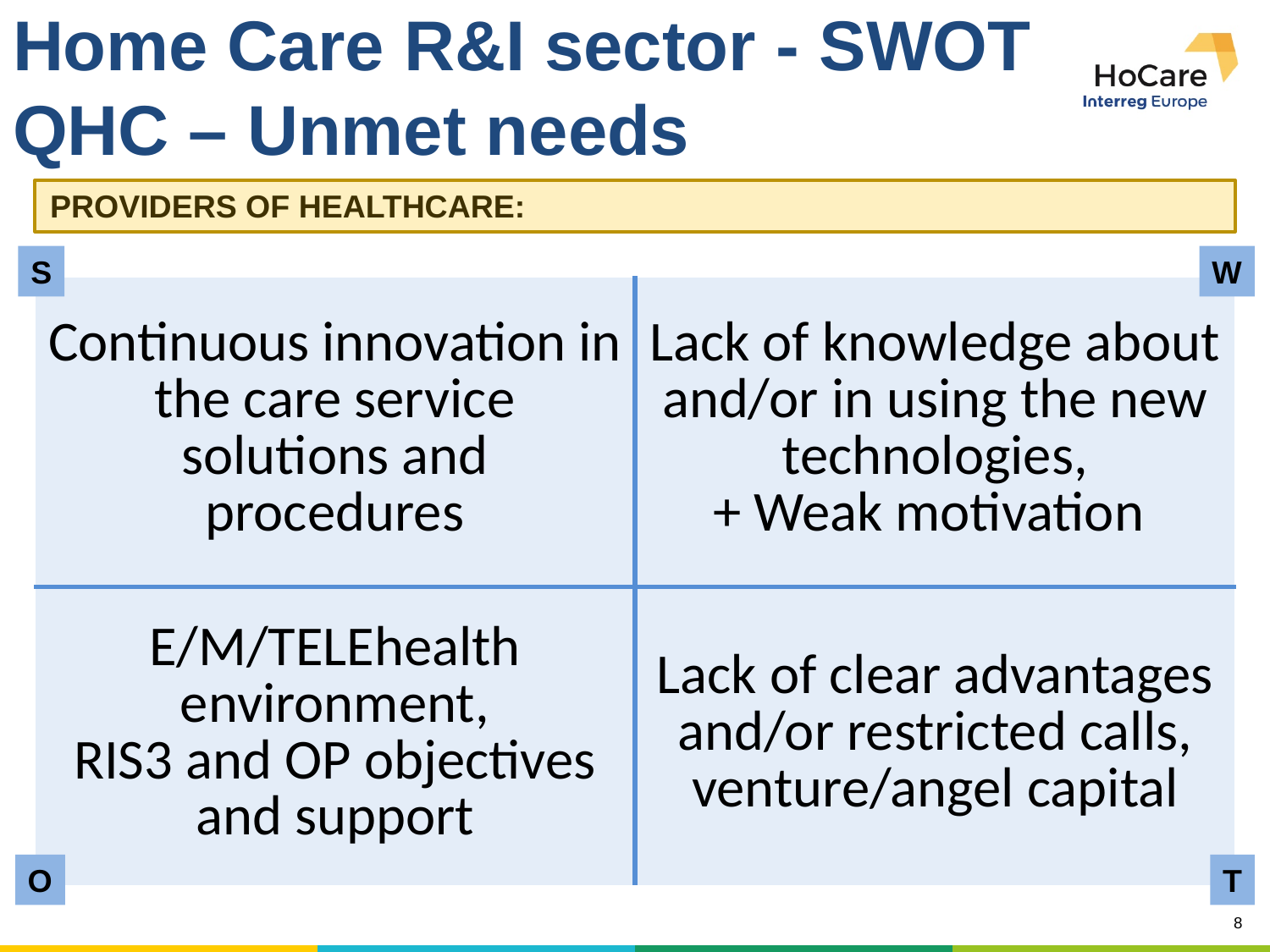

# Home Care R&I sector - SWOT QHC – Unmet needs
PROVIDERS OF HEALTHCARE:

S
W
| Continuous innovation in the care service solutions and procedures | Lack of knowledge about and/or in using the new technologies, + Weak motivation |
| --- | --- |
| E/M/TELEhealth environment, RIS3 and OP objectives and support | Lack of clear advantages and/or restricted calls, venture/angel capital |
O
T